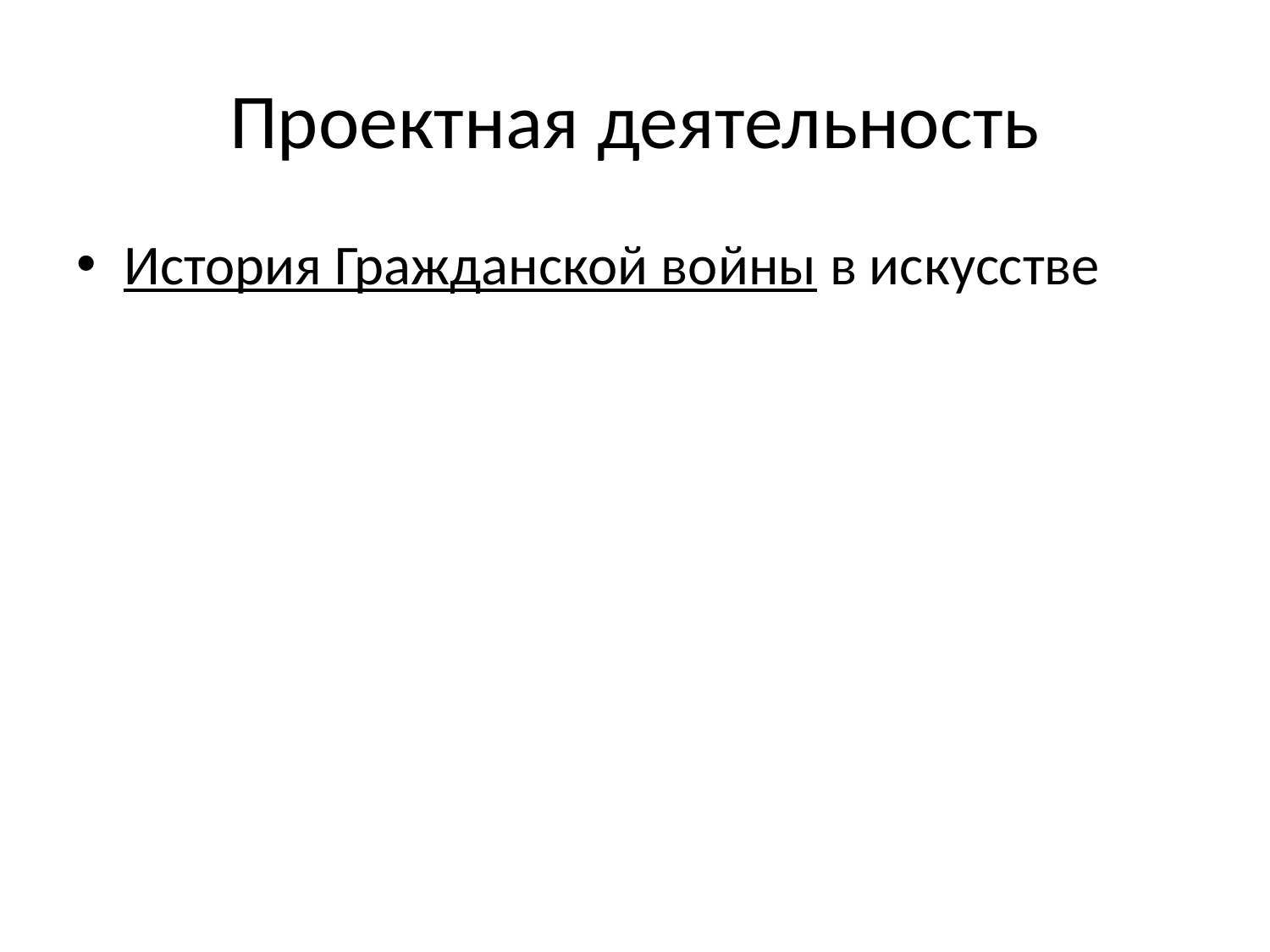

# Проектная деятельность
История Гражданской войны в искусстве